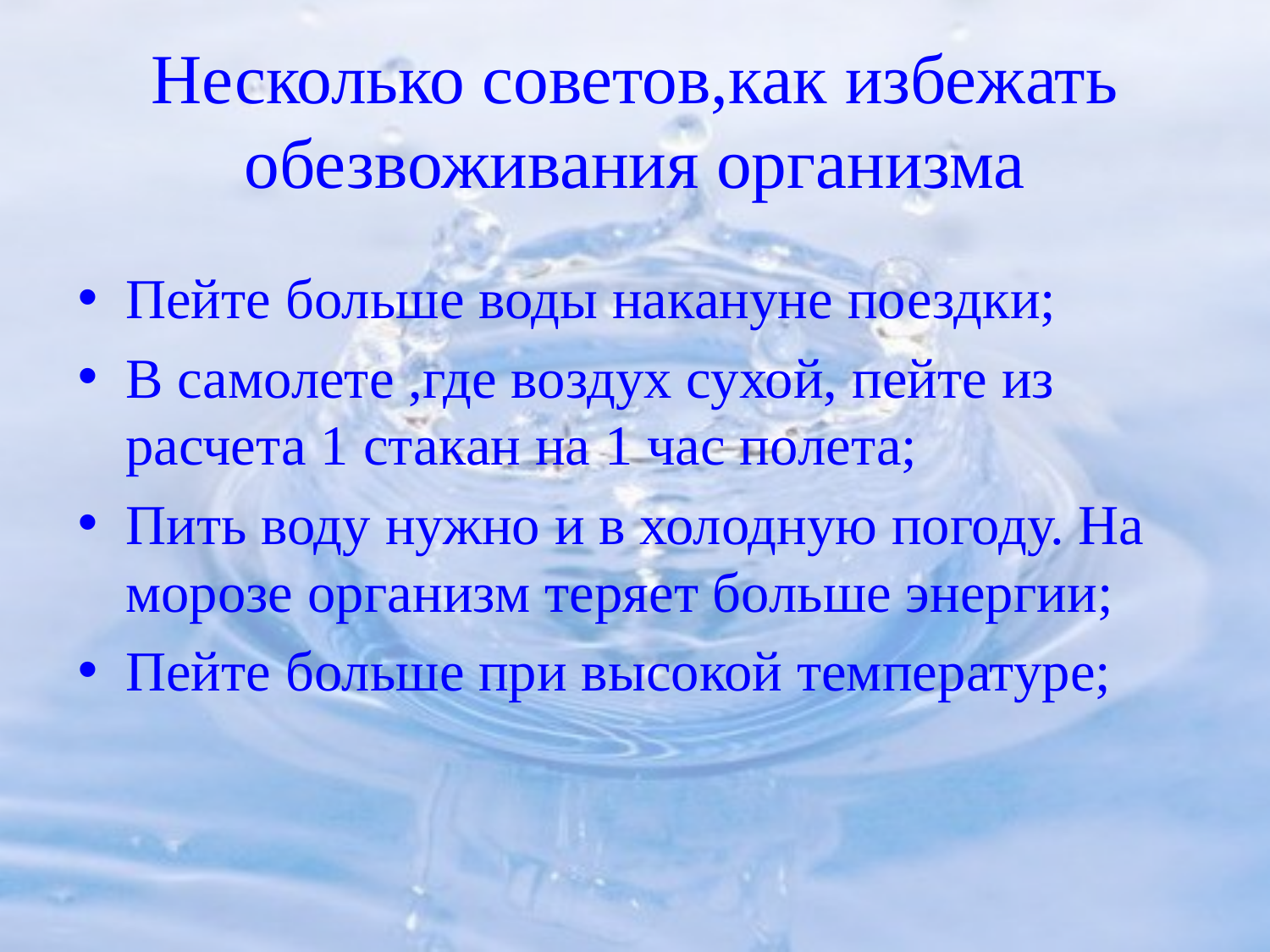

# Несколько советов,как избежать обезвоживания организма
Пейте больше воды накануне поездки;
В самолете ,где воздух сухой, пейте из расчета 1 стакан на 1 час полета;
Пить воду нужно и в холодную погоду. На морозе организм теряет больше энергии;
Пейте больше при высокой температуре;